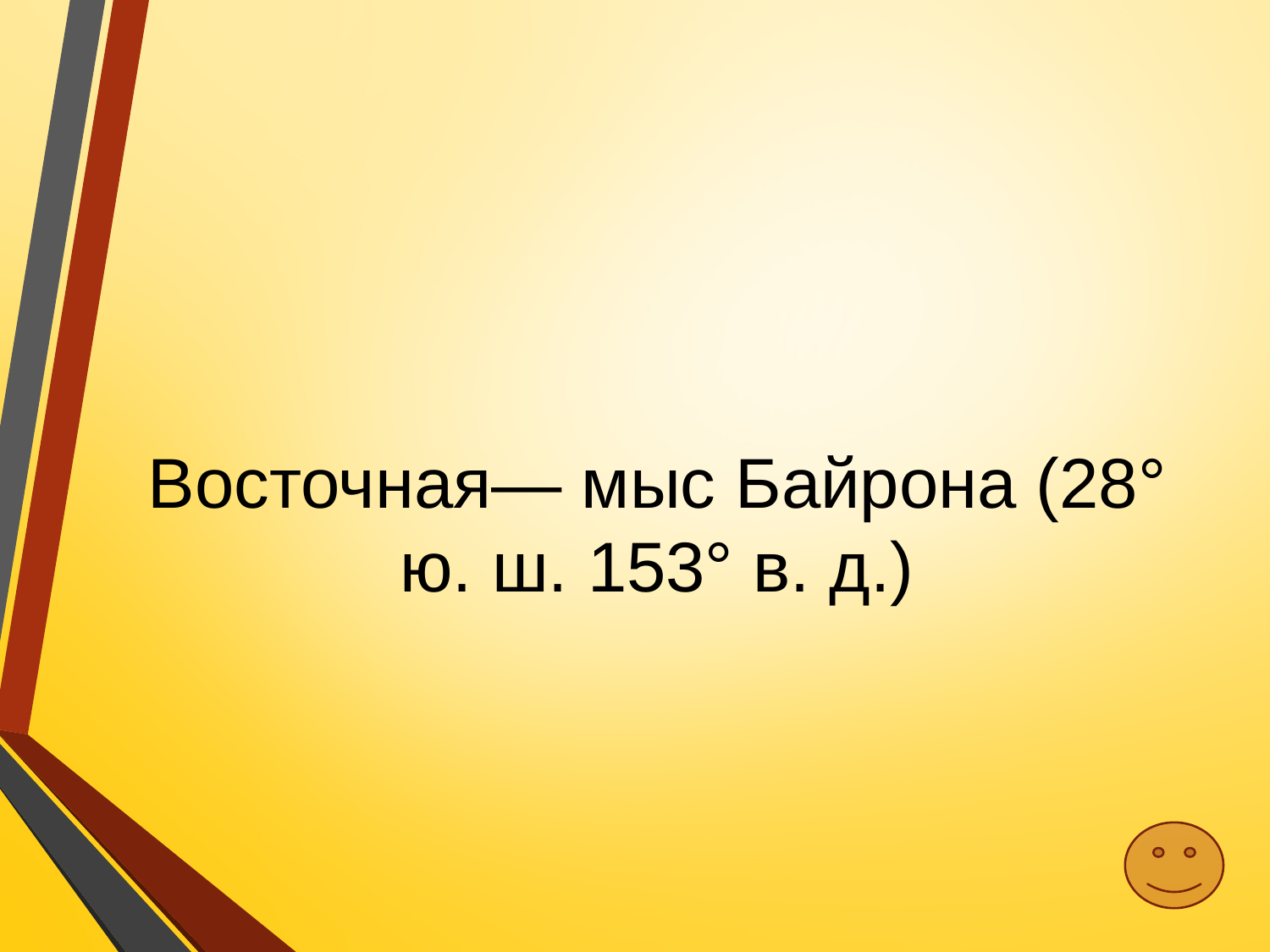

Восточная— мыс Байрона (28° ю. ш. 153° в. д.)